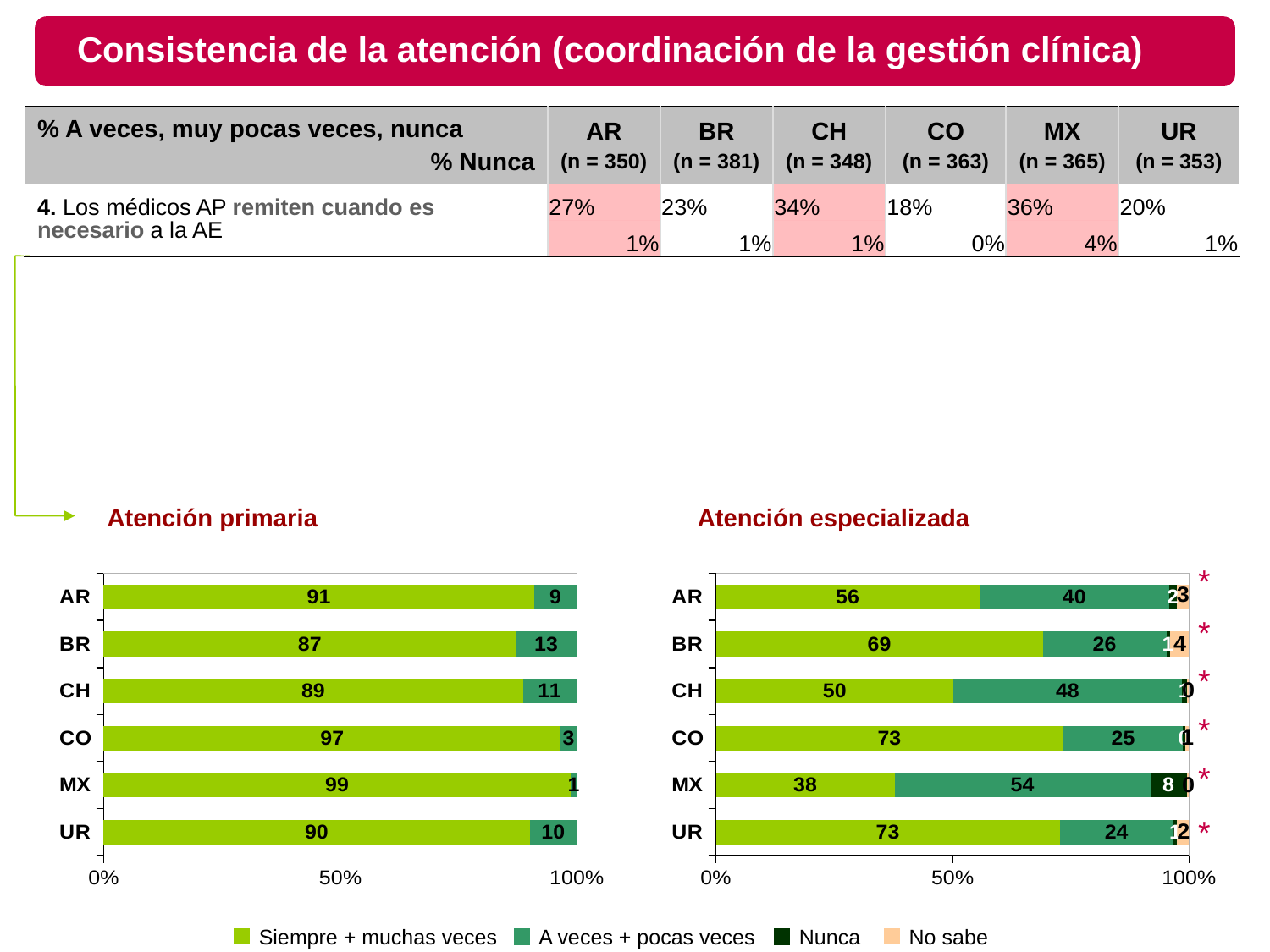

Consistencia de la atención (coordinación de la gestión clínica)
| % A veces, muy pocas veces, nunca % Nunca | AR (n = 350) | BR (n = 381) | CH (n = 348) | CO (n = 363) | MX (n = 365) | UR (n = 353) |
| --- | --- | --- | --- | --- | --- | --- |
| 4. Los médicos AP remiten cuando es necesario a la AE | 27% | 23% | 34% | 18% | 36% | 20% |
|  | 1% | 1% | 1% | 0% | 4% | 1% |

Atención primaria
Atención especializada

### Chart

| Category | Siempre + muchas veces | A veces + pocas veces | Nunca | No sabe |
|---|---|---|---|---|
| UR | 90.09 | 9.91 | None | None |
| MX | 98.72 | 1.28 | None | None |
| CO | 96.61 | 3.39 | None | None |
| CH | 88.65 | 11.35 | None | None |
| BR | 87.16 | 12.84 | None | None |
| AR | 91.08 | 8.92 | None | None |

### Chart

| Category | Siempre + muchas veces | A veces + pocas veces | Nunca | No sabe |
|---|---|---|---|---|
| UR | 72.73 | 23.97 | 0.83 | 2.48 |
| MX | 37.8 | 54.07 | 7.66 | 0.48 |
| CO | 73.47 | 25.31 | 0.41 | 0.82 |
| CH | 50.24 | 48.31 | 0.97 | 0.48 |
| BR | 69.12 | 26.1 | 0.74 | 4.04 |
| AR | 55.73 | 40.1 | 1.56 | 2.6 |
*
*
*
*
*
*
Siempre + muchas veces
A veces + pocas veces
Nunca
No sabe